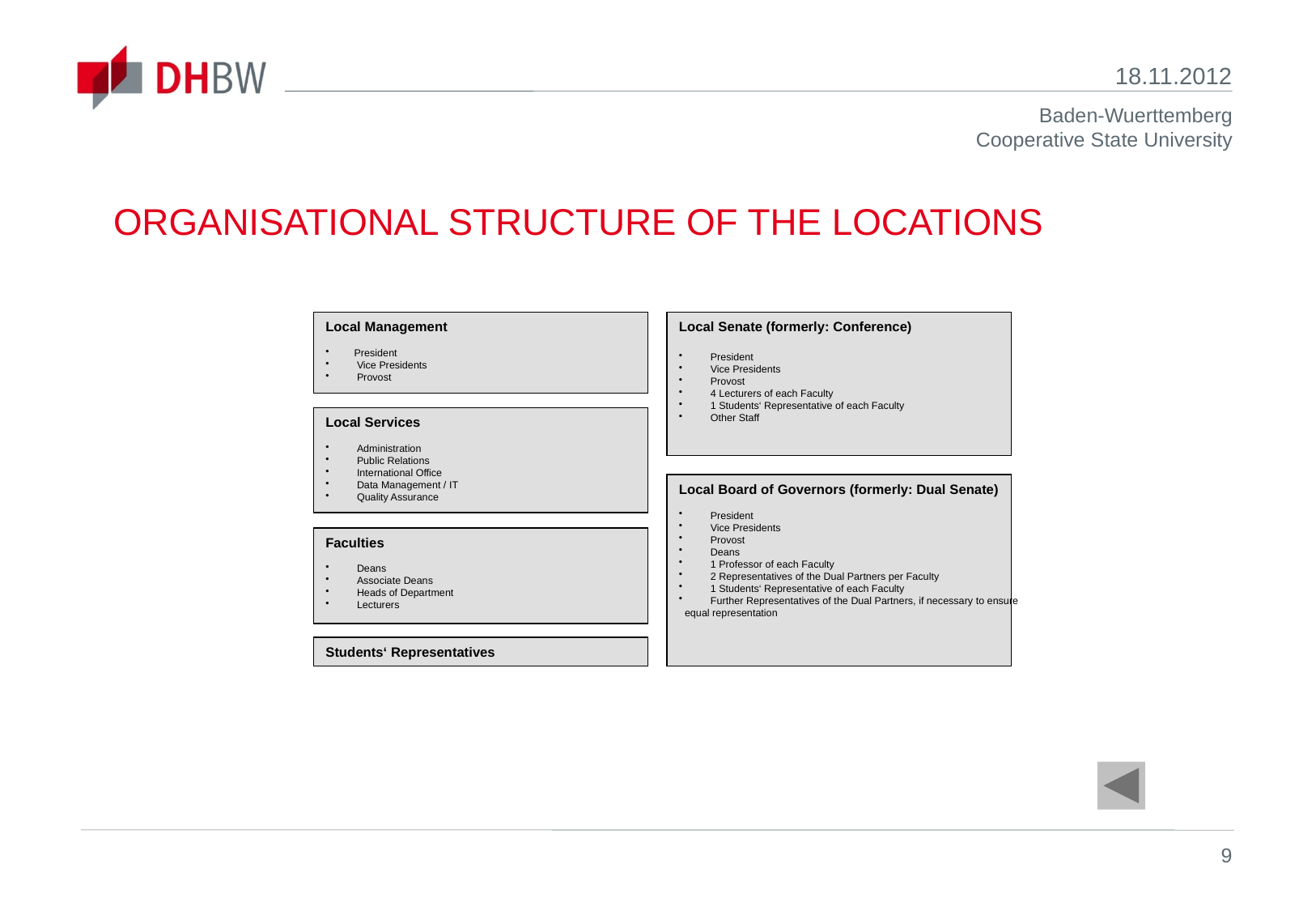

18.11.2012
# ORGANISATIONAL STRUCTURE OF THE LOCATIONS
Local Management
President
 Vice Presidents
 Provost
Local Senate (formerly: Conference)
 President
 Vice Presidents
 Provost
 4 Lecturers of each Faculty
 1 Students‘ Representative of each Faculty
 Other Staff

Local Services

 Administration
 Public Relations
 International Office
 Data Management / IT
 Quality Assurance
Local Board of Governors (formerly: Dual Senate)
 President
 Vice Presidents
 Provost
 Deans
 1 Professor of each Faculty
 2 Representatives of the Dual Partners per Faculty
 1 Students‘ Representative of each Faculty
 Further Representatives of the Dual Partners, if necessary to ensure
  equal representation

Faculties
 Deans
 Associate Deans
 Heads of Department
 Lecturers
Students‘ Representatives

9